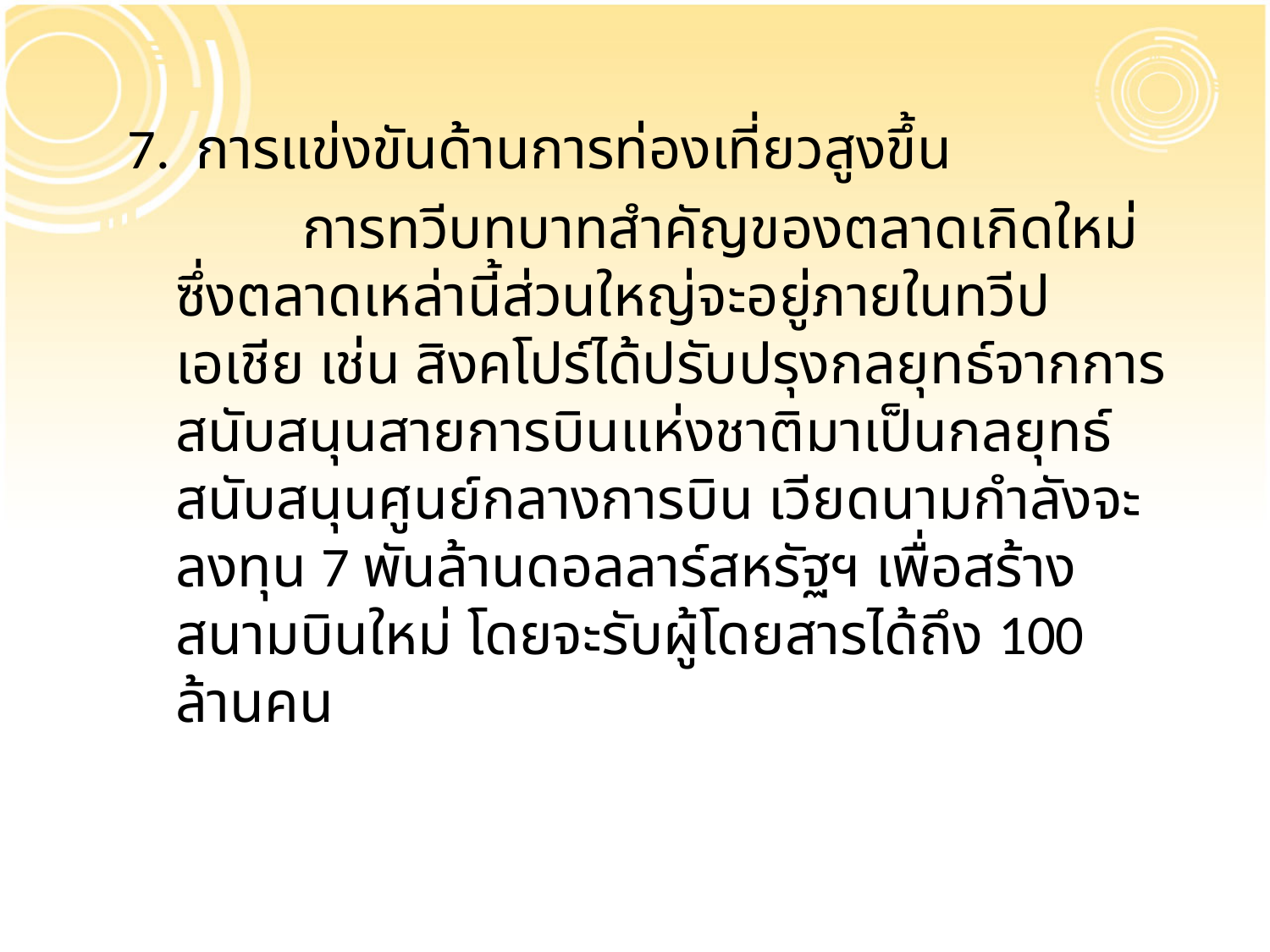

7.  การแข่งขันด้านการท่องเที่ยวสูงขึ้น
		การทวีบทบาทสำคัญของตลาดเกิดใหม่ ซึ่งตลาดเหล่านี้ส่วนใหญ่จะอยู่ภายในทวีปเอเชีย เช่น สิงคโปร์ได้ปรับปรุงกลยุทธ์จากการสนับสนุนสายการบินแห่งชาติมาเป็นกลยุทธ์สนับสนุนศูนย์กลางการบิน เวียดนามกำลังจะลงทุน 7 พันล้านดอลลาร์สหรัฐฯ เพื่อสร้างสนามบินใหม่ โดยจะรับผู้โดยสารได้ถึง 100 ล้านคน